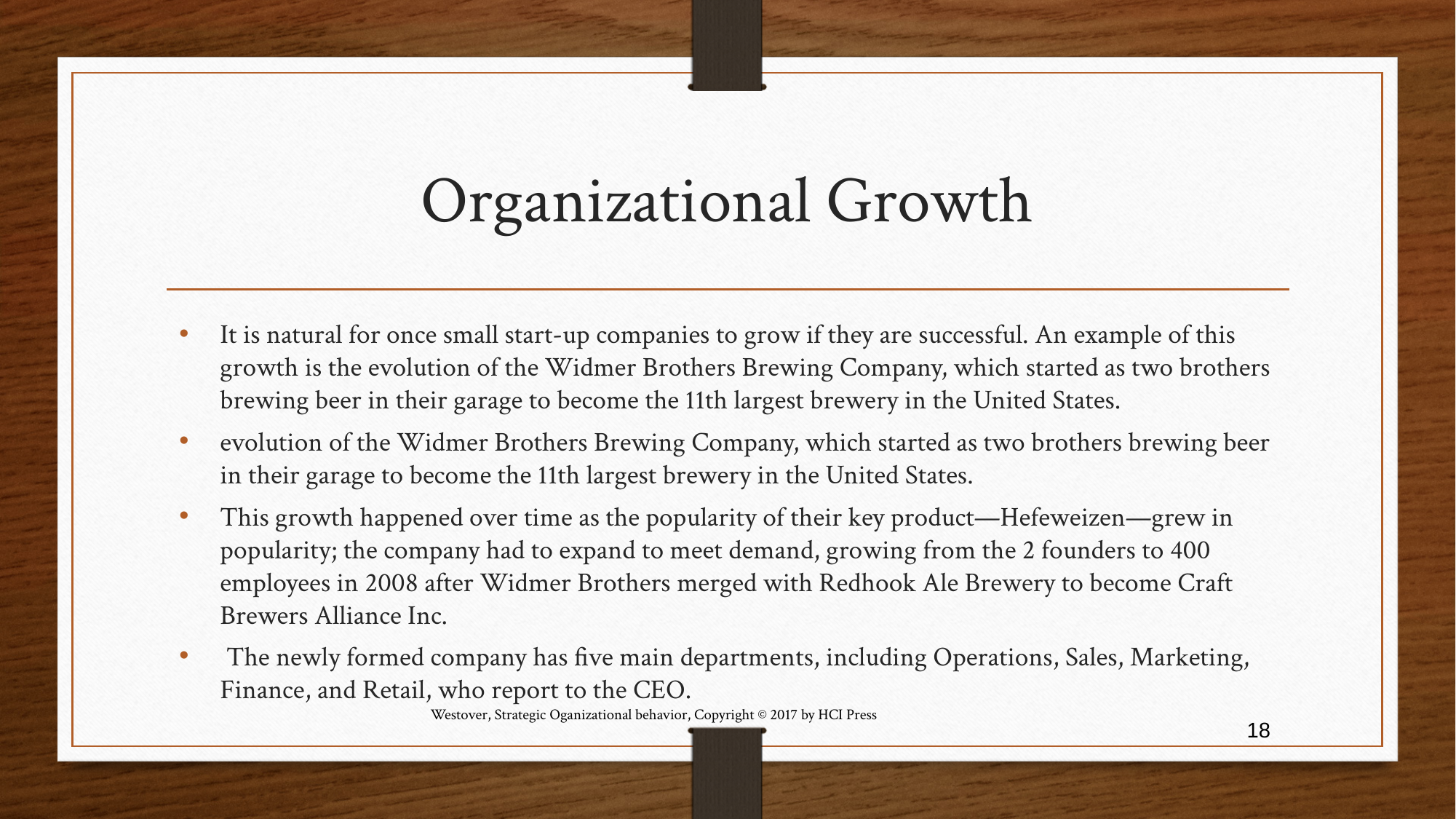

# Organizational Growth
It is natural for once small start-up companies to grow if they are successful. An example of this growth is the evolution of the Widmer Brothers Brewing Company, which started as two brothers brewing beer in their garage to become the 11th largest brewery in the United States.
evolution of the Widmer Brothers Brewing Company, which started as two brothers brewing beer in their garage to become the 11th largest brewery in the United States.
This growth happened over time as the popularity of their key product—Hefeweizen—grew in popularity; the company had to expand to meet demand, growing from the 2 founders to 400 employees in 2008 after Widmer Brothers merged with Redhook Ale Brewery to become Craft Brewers Alliance Inc.
 The newly formed company has five main departments, including Operations, Sales, Marketing, Finance, and Retail, who report to the CEO.
Westover, Strategic Oganizational behavior, Copyright © 2017 by HCI Press
18